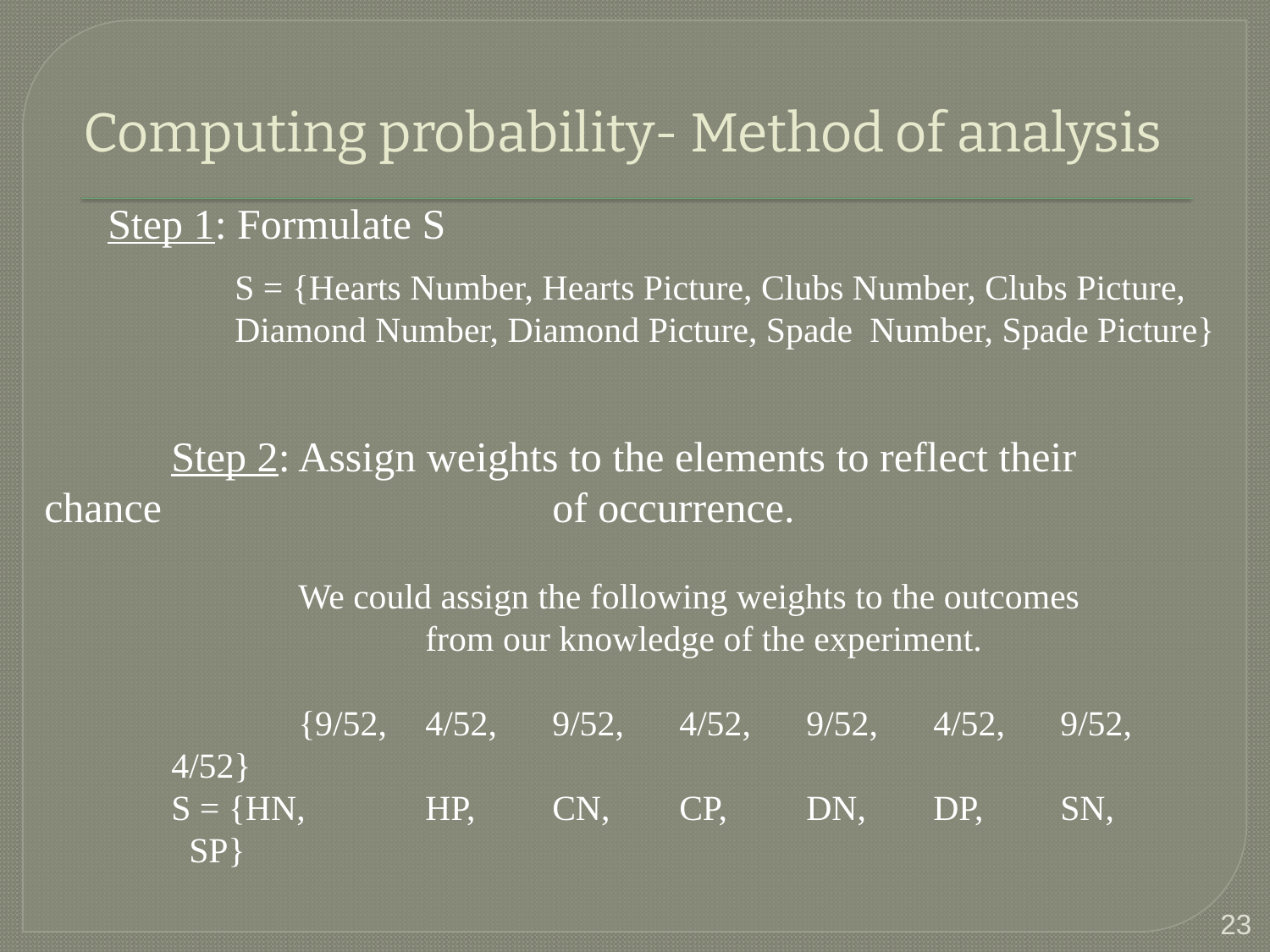

# Computing probability- Method of analysis
Step 1: Formulate S
	S = {Hearts Number, Hearts Picture, Clubs Number, Clubs Picture, 	Diamond Number, Diamond Picture, Spade 	Number, Spade Picture}
	Step 2: Assign weights to the elements to reflect their chance 			of occurrence.

		We could assign the following weights to the outcomes 			from our knowledge of the experiment.

		{9/52, 	4/52,	9/52,	4/52,	9/52,	4/52,	9/52,	4/52}
	S = {HN, 	HP, 	CN, 	CP, 	DN, 	DP, 	SN, 	  SP}

23